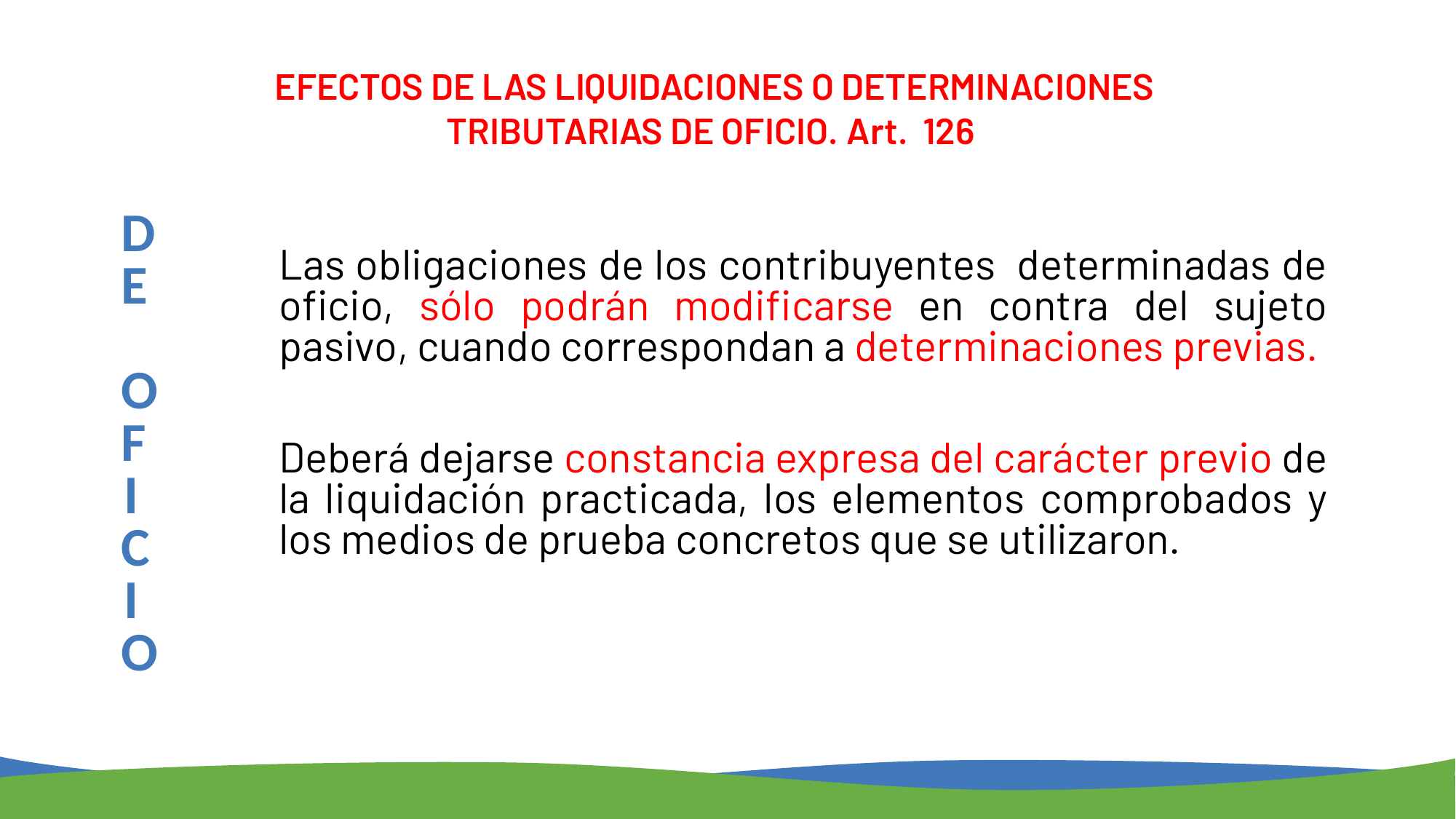

EFECTOS DE LAS LIQUIDACIONES O DETERMINACIONES TRIBUTARIAS DE OFICIO. Art.  126

	Las obligaciones de los contribuyentes  determinadas de oficio, sólo podrán modificarse en contra del sujeto pasivo, cuando correspondan a determinaciones previas.

	Deberá dejarse constancia expresa del carácter previo de la liquidación practicada, los elementos comprobados y los medios de prueba concretos que se utilizaron.
DE
 OF
I
C
IO